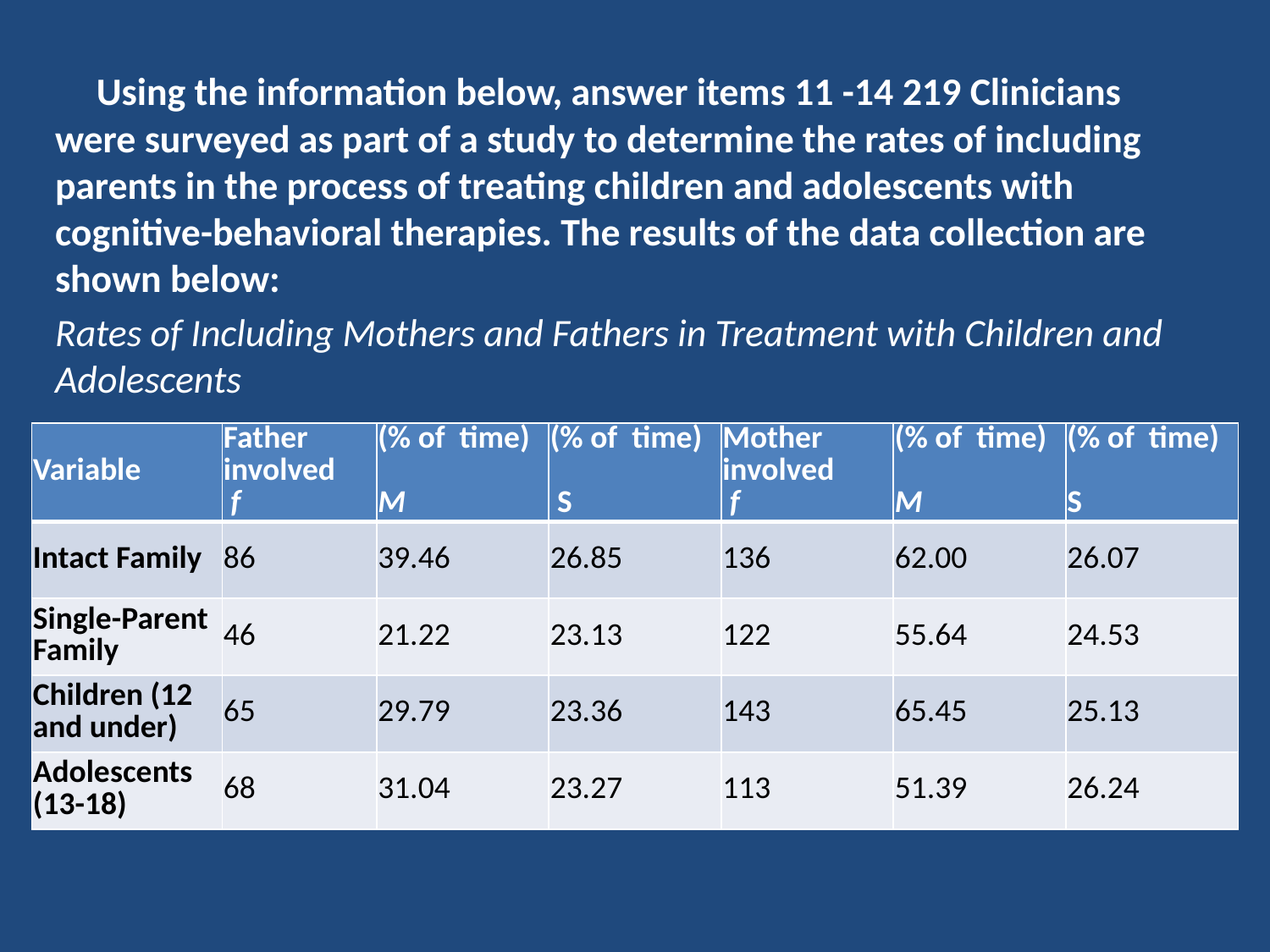

Using the information below, answer items 11 -14 219 Clinicians were surveyed as part of a study to determine the rates of including parents in the process of treating children and adolescents with cognitive-behavioral therapies. The results of the data collection are shown below:
Rates of Including Mothers and Fathers in Treatment with Children and Adolescents

| Variable | Father involved  f | (% of  time) M | (% of  time) S | Mother involved  f | (% of  time) M | (% of  time) S |
| --- | --- | --- | --- | --- | --- | --- |
| Intact Family | 86 | 39.46 | 26.85 | 136 | 62.00 | 26.07 |
| Single-Parent Family | 46 | 21.22 | 23.13 | 122 | 55.64 | 24.53 |
| Children (12 and under) | 65 | 29.79 | 23.36 | 143 | 65.45 | 25.13 |
| Adolescents (13-18) | 68 | 31.04 | 23.27 | 113 | 51.39 | 26.24 |